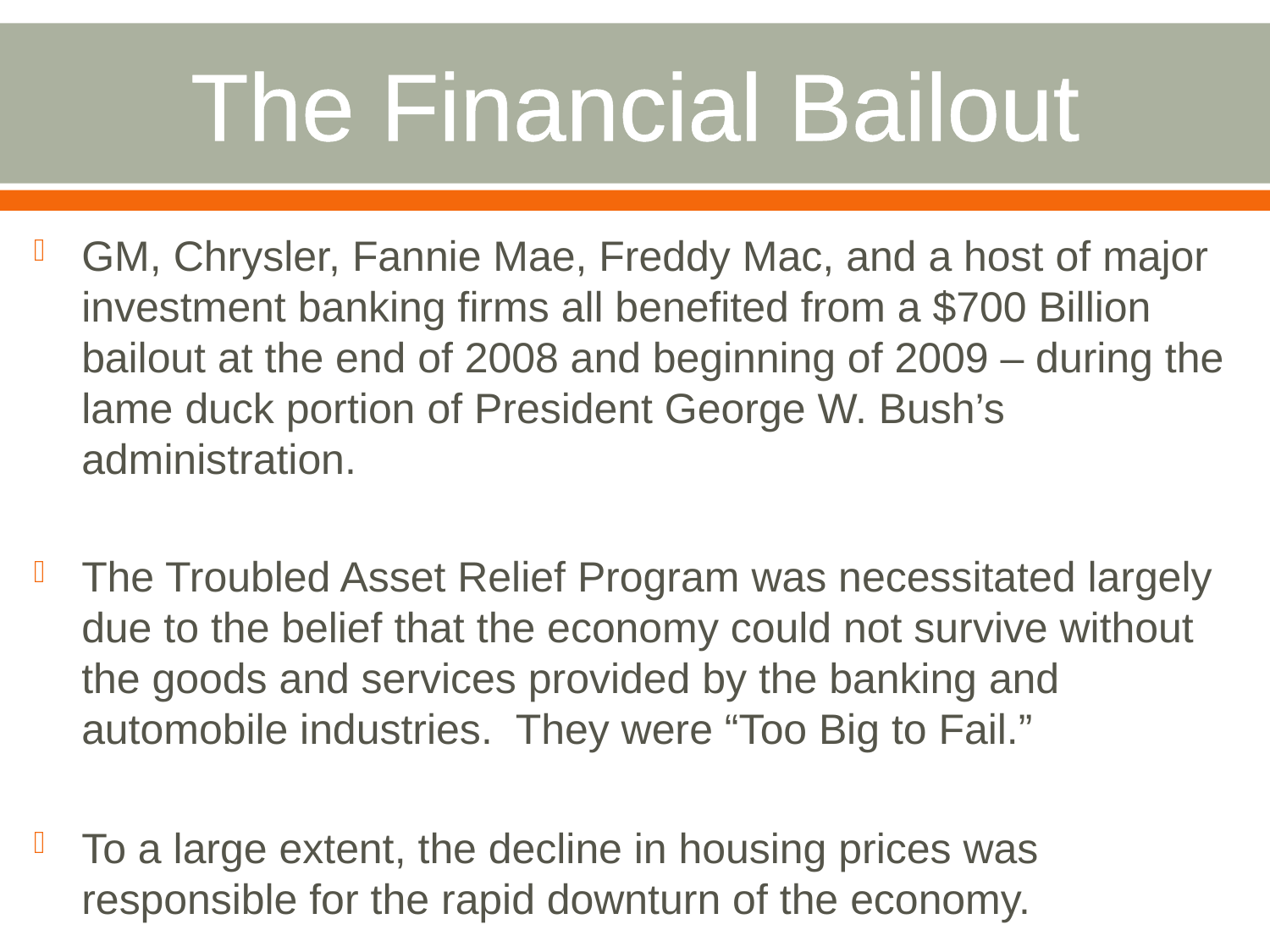

# The Financial Bailout
GM, Chrysler, Fannie Mae, Freddy Mac, and a host of major investment banking firms all benefited from a $700 Billion bailout at the end of 2008 and beginning of 2009 – during the lame duck portion of President George W. Bush’s administration.

The Troubled Asset Relief Program was necessitated largely due to the belief that the economy could not survive without the goods and services provided by the banking and automobile industries.  They were “Too Big to Fail.”

To a large extent, the decline in housing prices was responsible for the rapid downturn of the economy.